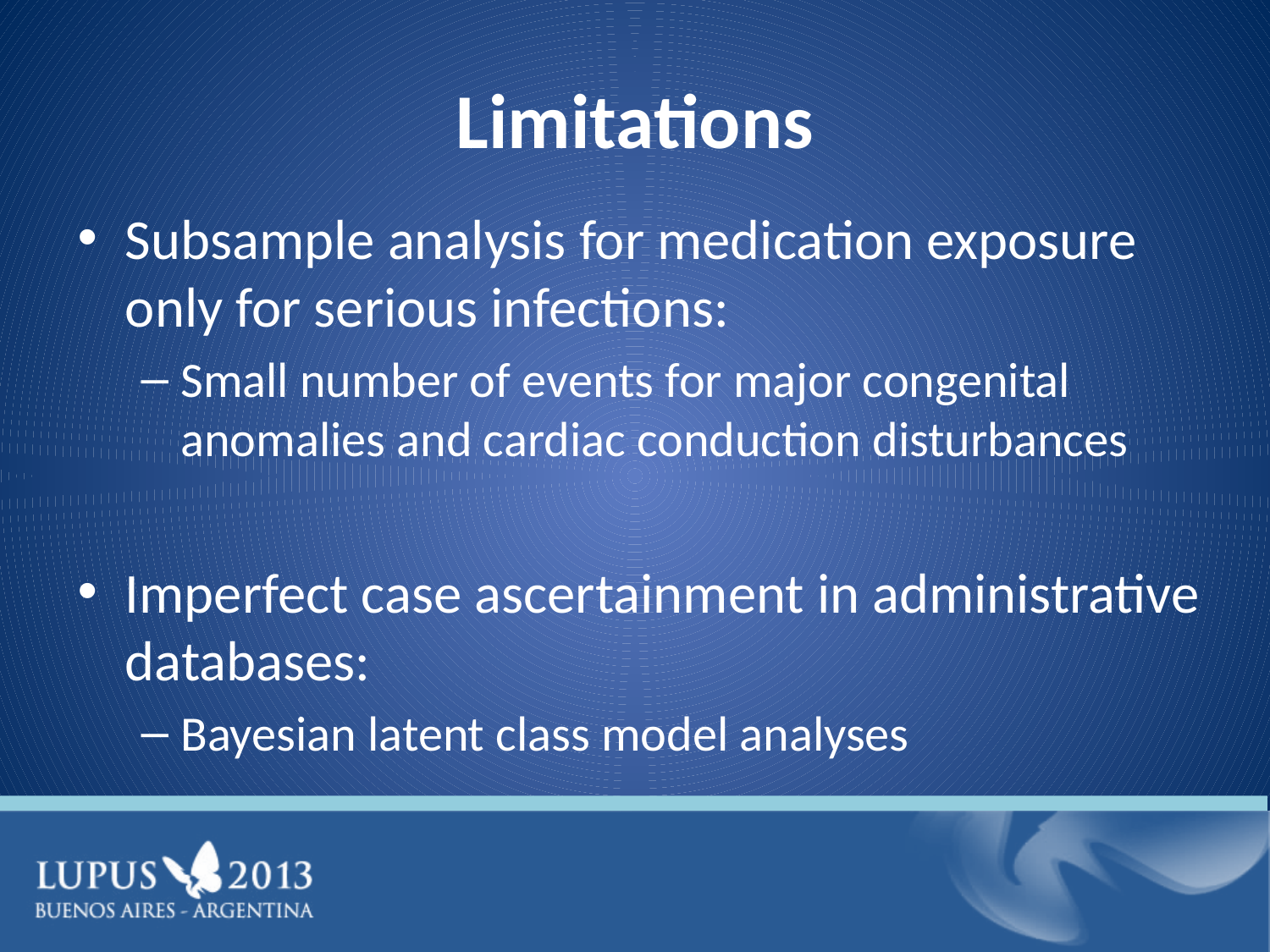

# Limitations
Subsample analysis for medication exposure only for serious infections:
Small number of events for major congenital anomalies and cardiac conduction disturbances

Imperfect case ascertainment in administrative databases:
Bayesian latent class model analyses